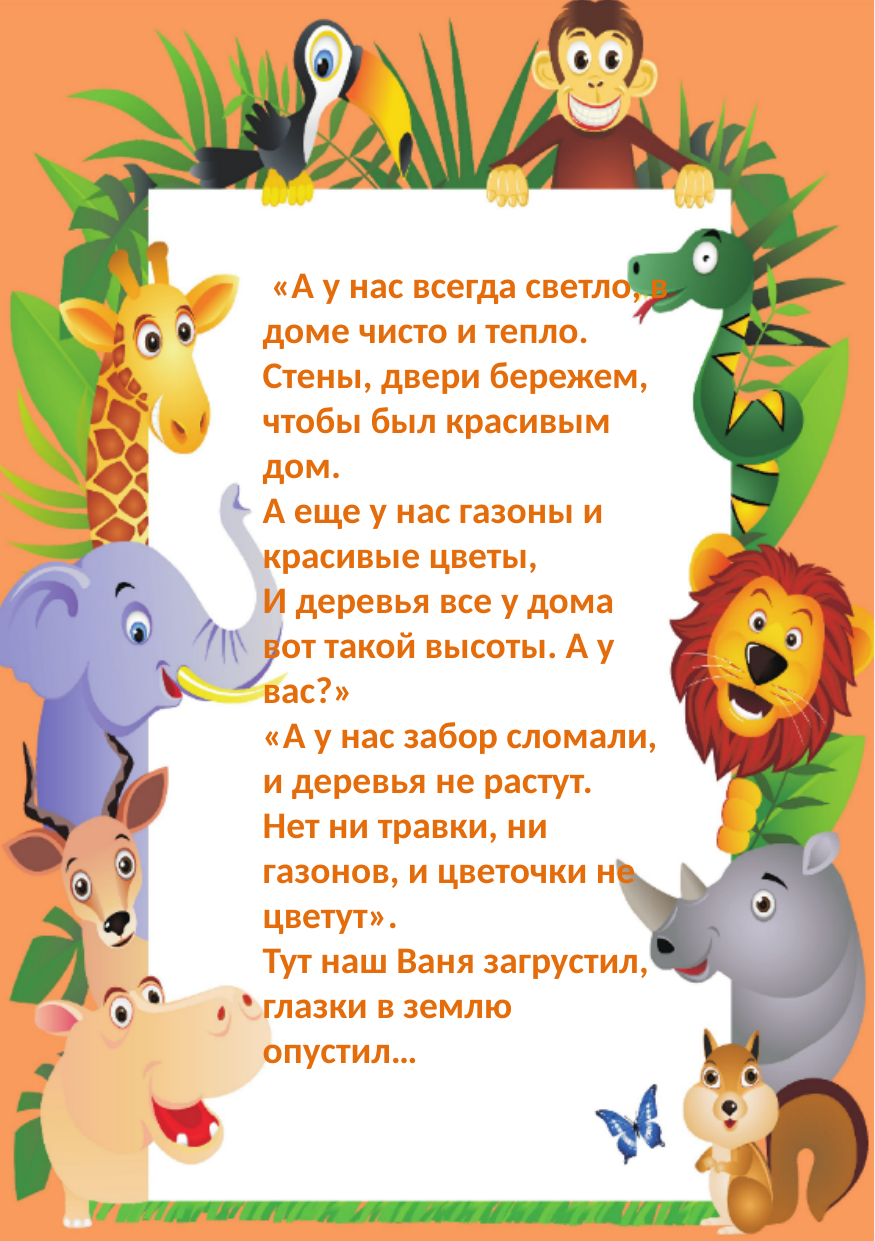

«А у нас всегда светло, в доме чисто и тепло.
Стены, двери бережем, чтобы был красивым дом.
А еще у нас газоны и красивые цветы,
И деревья все у дома вот такой высоты. А у вас?»
«А у нас забор сломали, и деревья не растут.
Нет ни травки, ни газонов, и цветочки не цветут».
Тут наш Ваня загрустил, глазки в землю опустил…